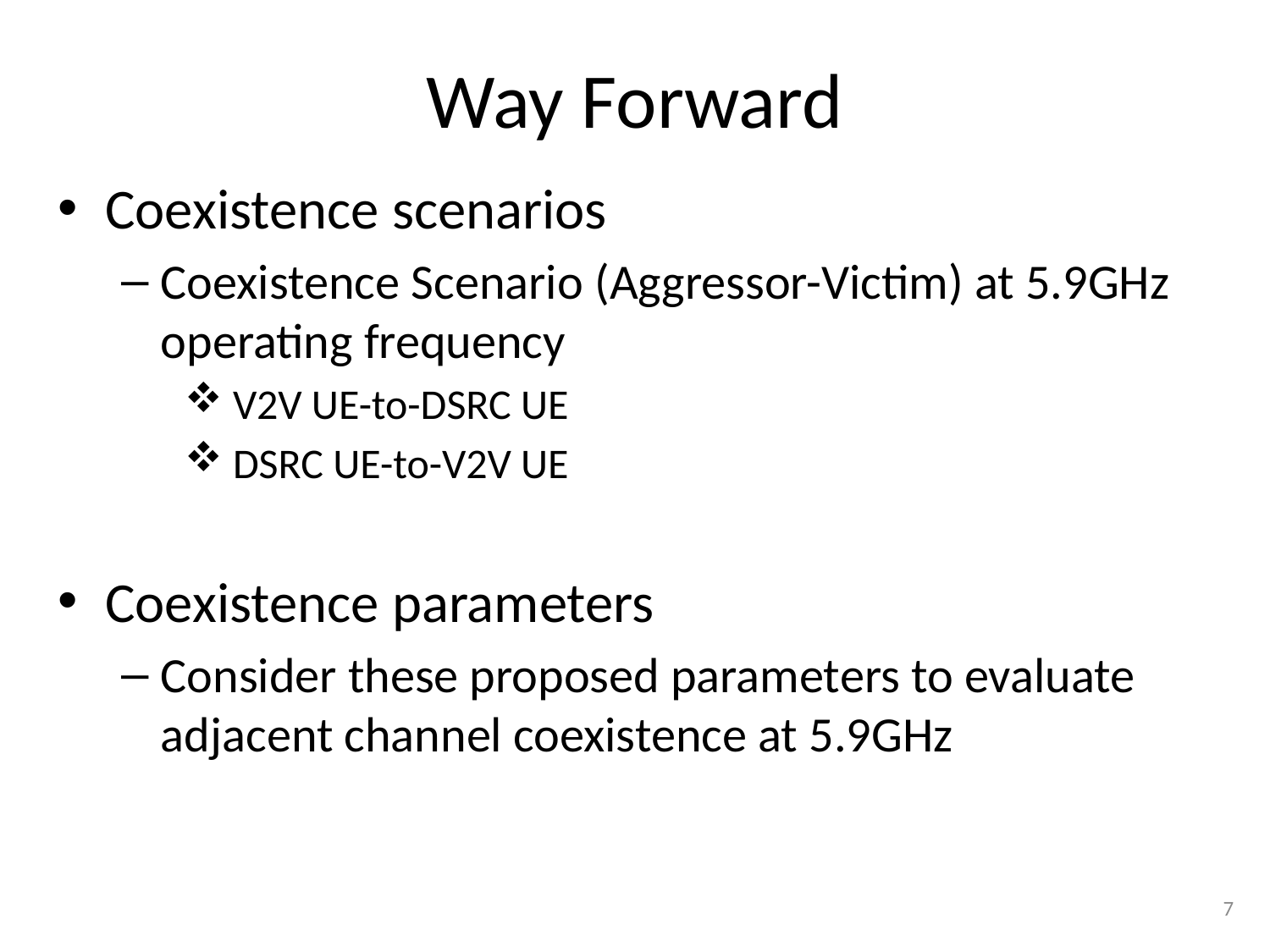

# Way Forward
Coexistence scenarios
Coexistence Scenario (Aggressor-Victim) at 5.9GHz operating frequency
 V2V UE-to-DSRC UE
 DSRC UE-to-V2V UE

Coexistence parameters
Consider these proposed parameters to evaluate adjacent channel coexistence at 5.9GHz

7